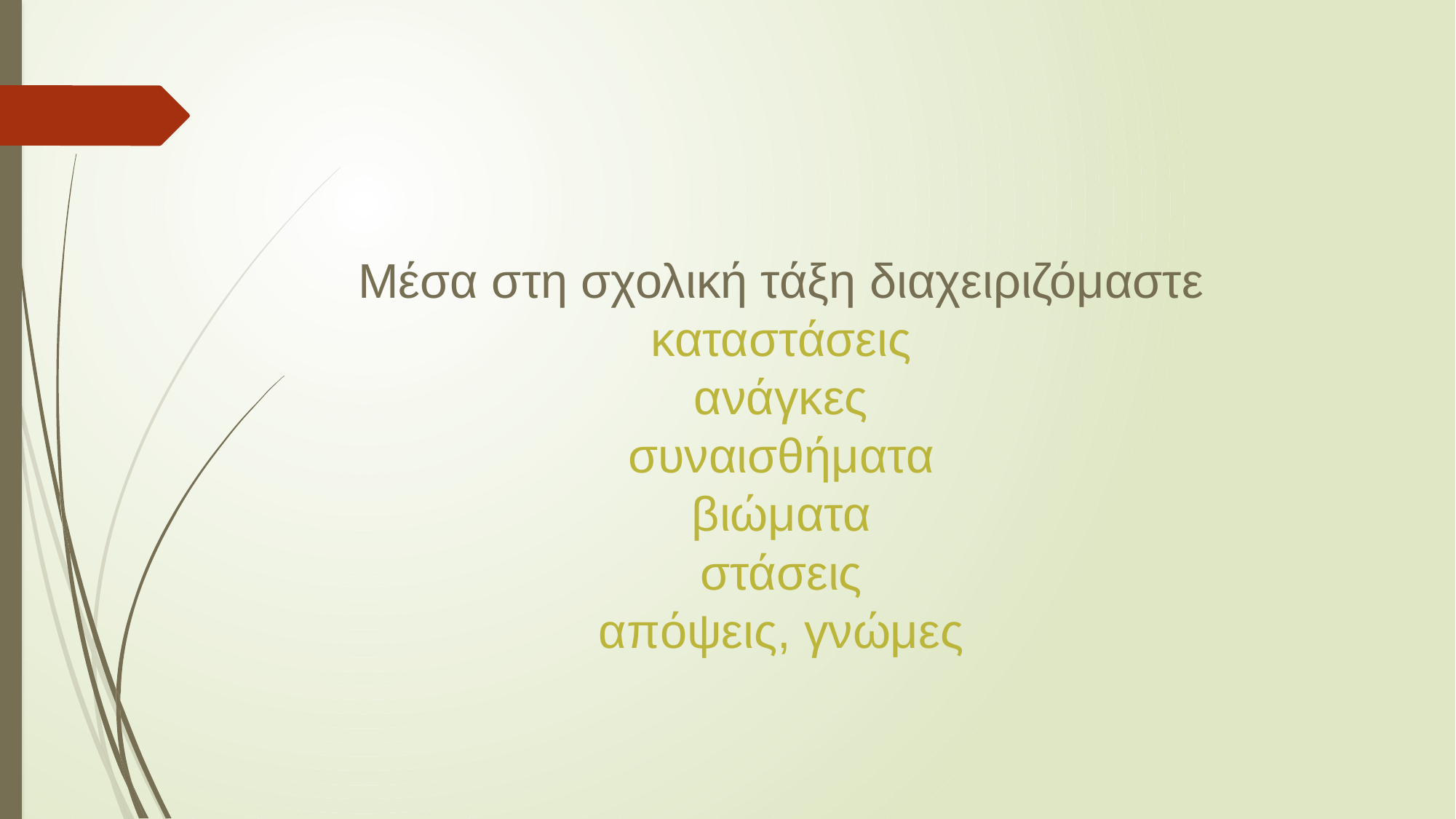

# Μέσα στη σχολική τάξη διαχειριζόμαστε καταστάσεις ανάγκες συναισθήματα βιώματα στάσεις απόψεις, γνώμες